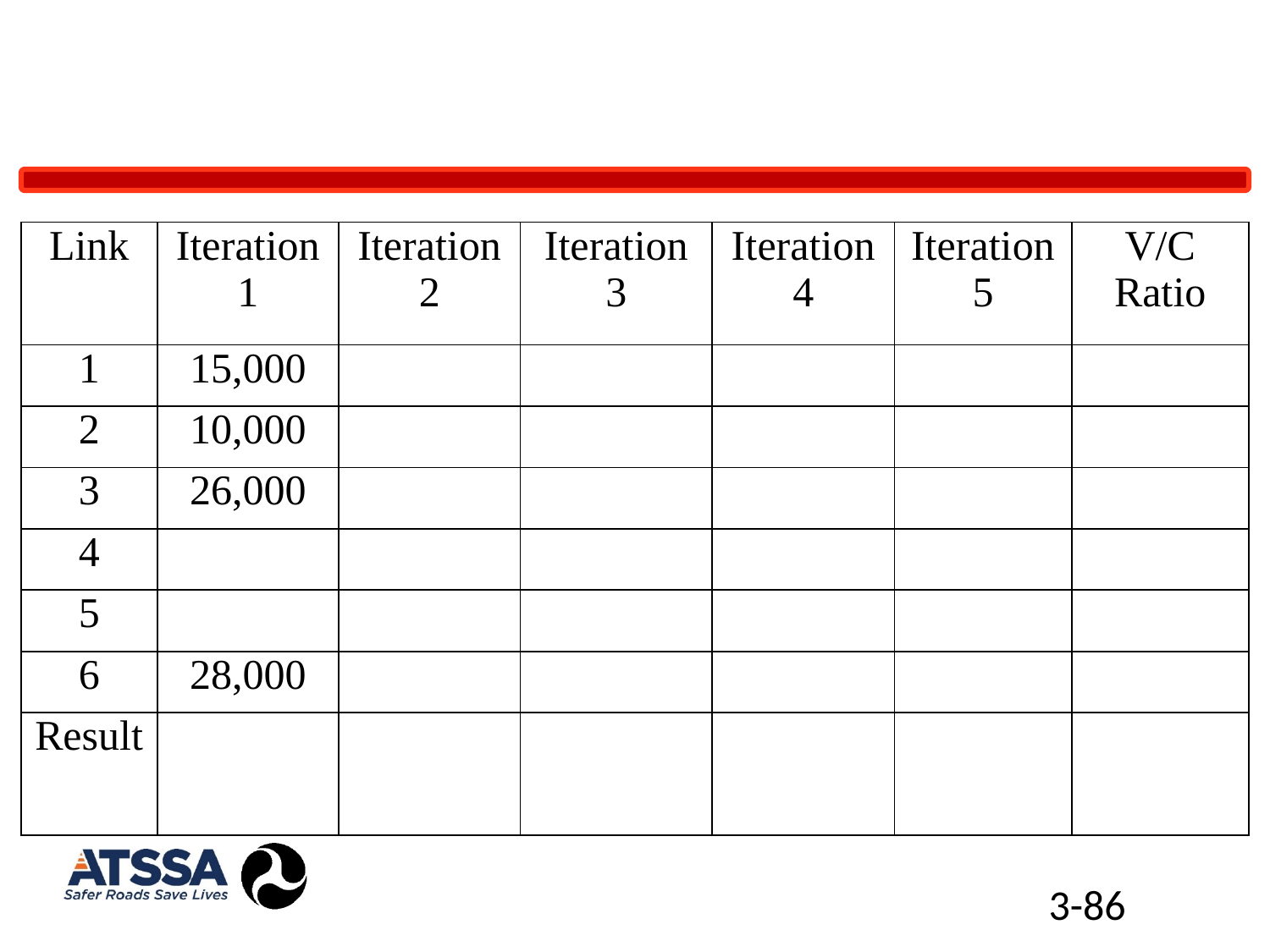

| Link | Iteration 1 | Iteration 2 | Iteration 3 | Iteration 4 | Iteration 5 | V/C Ratio |
| --- | --- | --- | --- | --- | --- | --- |
| 1 | 15,000 |  |  |  |  |  |
| 2 | 10,000 |  |  |  |  |  |
| 3 | 26,000 |  |  |  |  |  |
| 4 |  |  |  |  |  |  |
| 5 |  |  |  |  |  |  |
| 6 | 28,000 |  |  |  |  |  |
| Result |  |  |  |  |  |  |